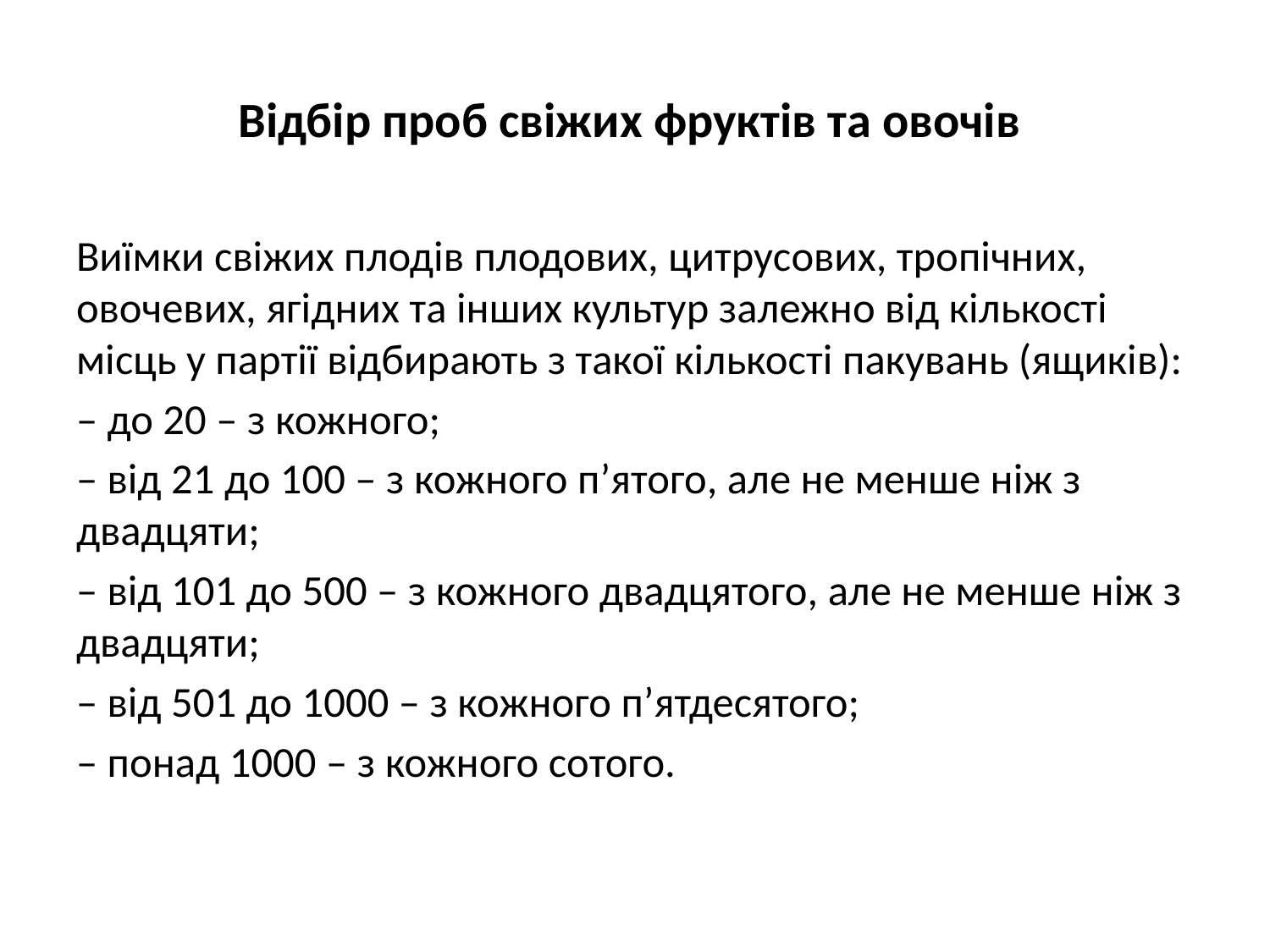

# Відбір проб свіжих фруктів та овочів
Виїмки свіжих плодів плодових, цитрусових, тропічних, овочевих, ягідних та інших культур залежно від кількості місць у партії відбирають з такої кількості пакувань (ящиків):
– до 20 – з кожного;
– від 21 до 100 – з кожного п’ятого, але не менше ніж з двадцяти;
– від 101 до 500 – з кожного двадцятого, але не менше ніж з двадцяти;
– від 501 до 1000 – з кожного п’ятдесятого;
– понад 1000 – з кожного сотого.